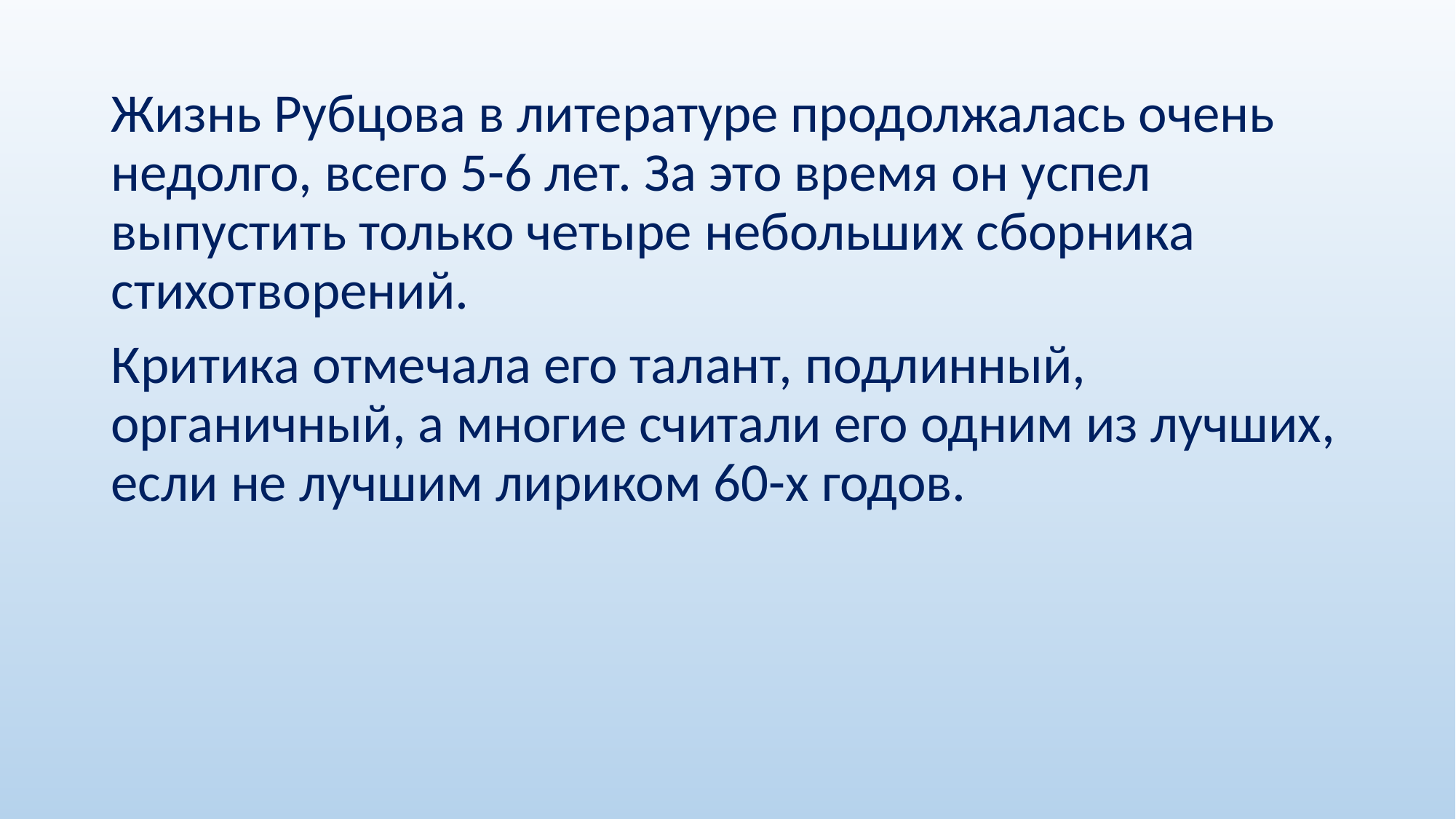

Жизнь Рубцова в литературе продолжалась очень недолго, всего 5-6 лет. За это время он успел выпустить только четыре небольших сборника стихотворений.
Критика отмечала его талант, подлинный, органичный, а многие считали его одним из лучших, если не лучшим лириком 60-х годов.